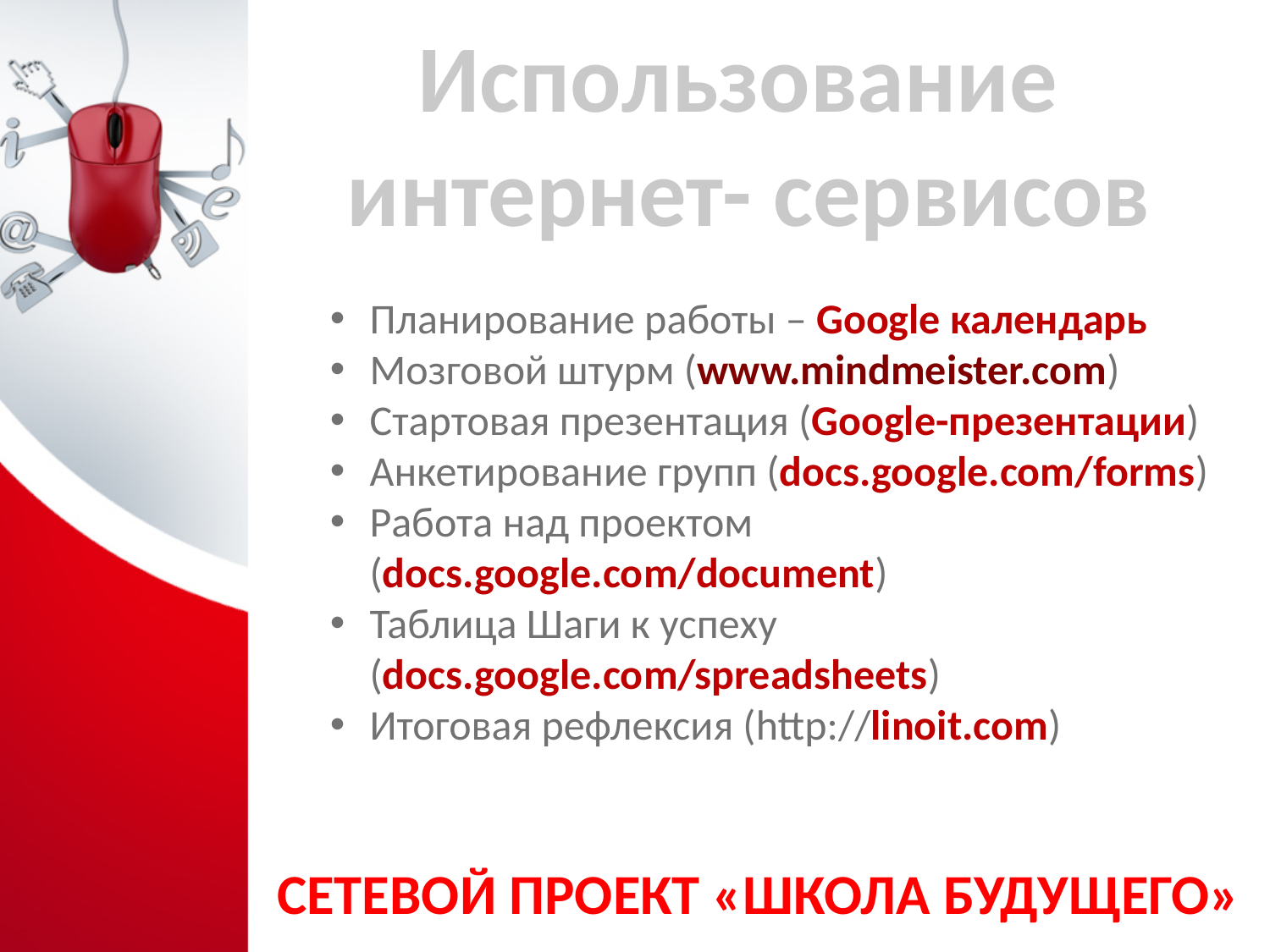

Использование
интернет- сервисов
Планирование работы – Google календарь
Мозговой штурм (www.mindmeister.com)
Стартовая презентация (Google-презентации)
Анкетирование групп (docs.google.com/forms)
Работа над проектом (docs.google.com/document)
Таблица Шаги к успеху (docs.google.com/spreadsheets)
Итоговая рефлексия (http://linoit.com)

# Сетевой проект «Школа Будущего»